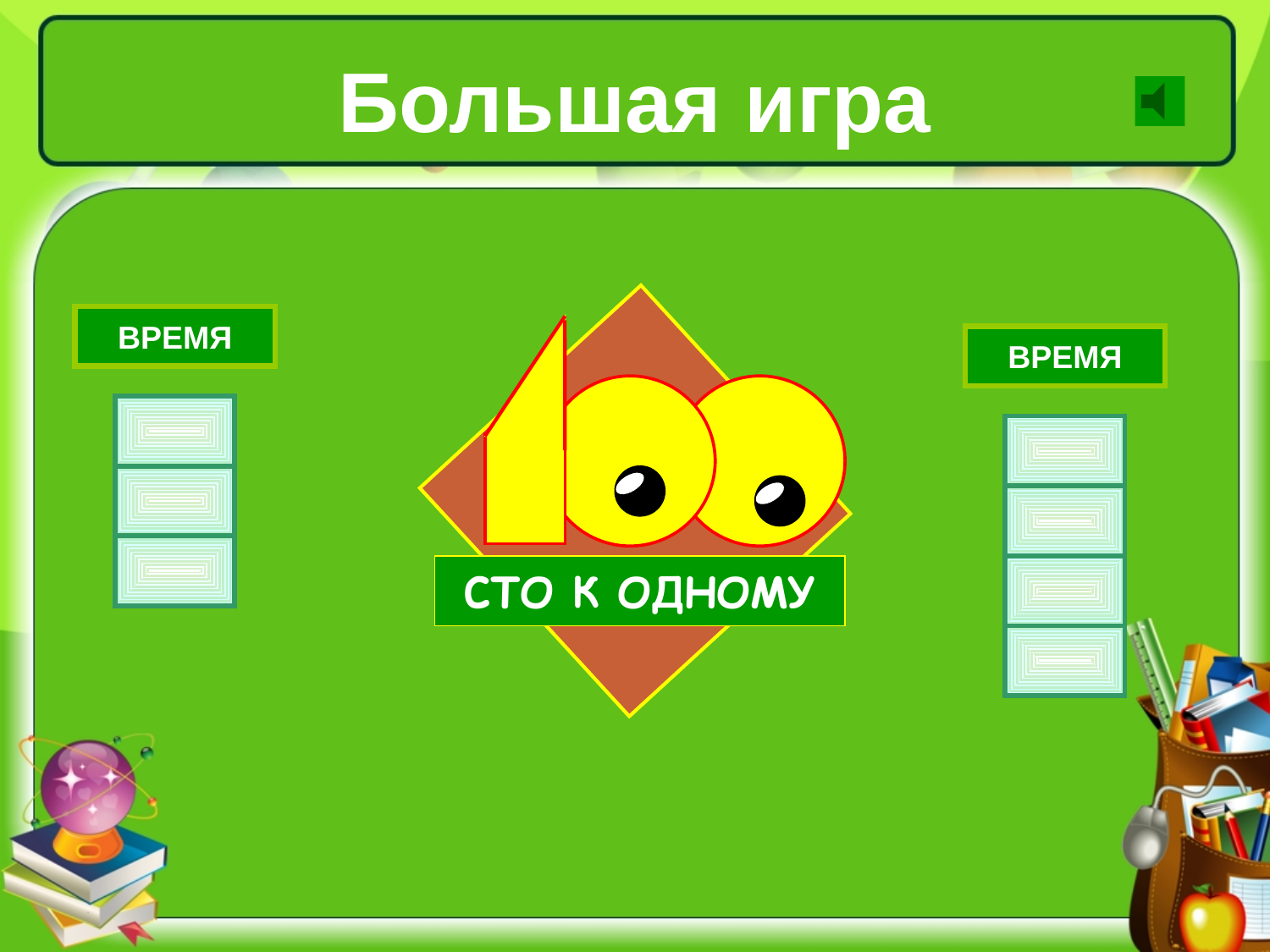

Большая игра

ВРЕМЯ

ВРЕМЯ

СТО К ОДНОМУ